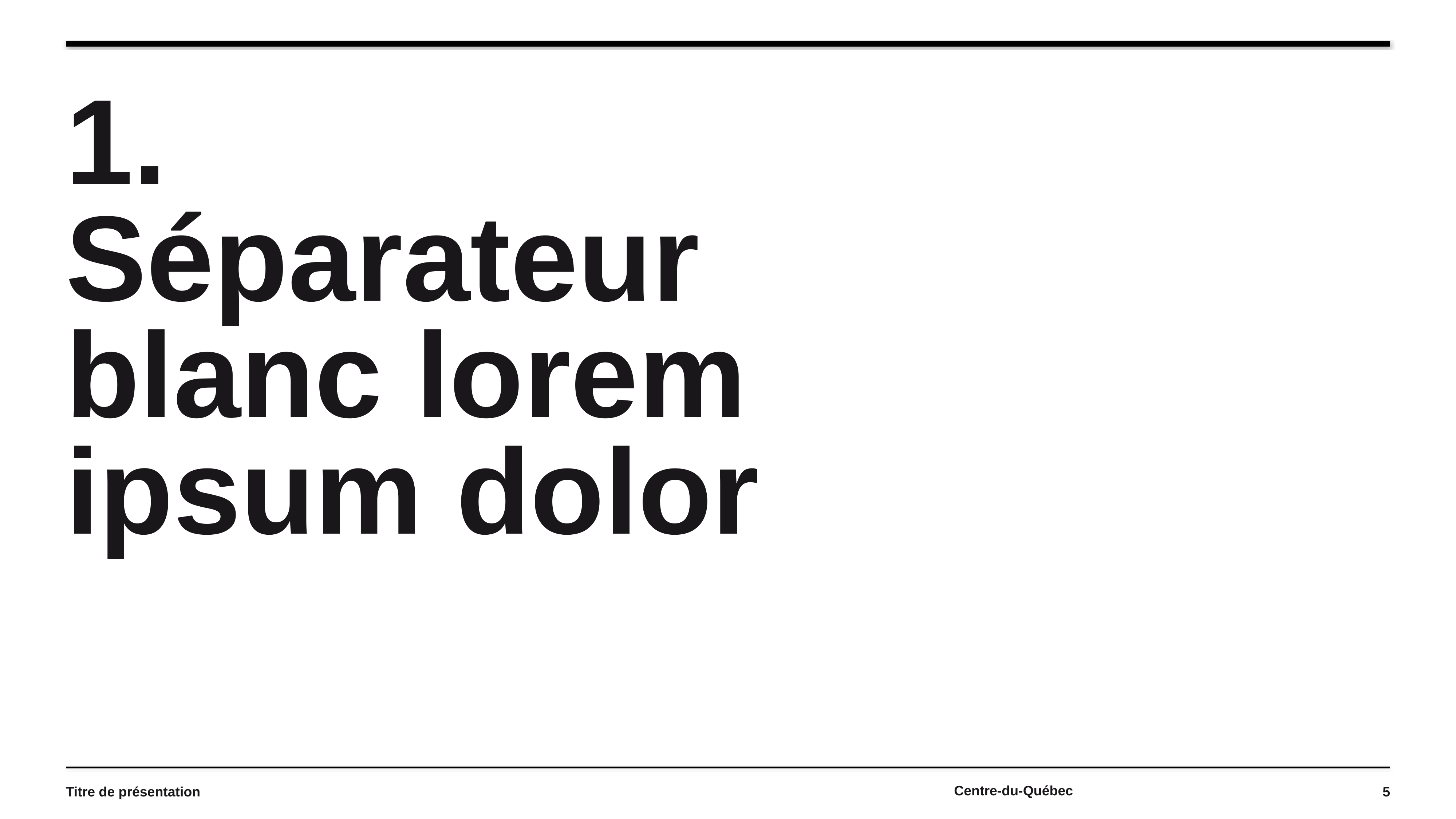

# 1. Séparateur blanc lorem ipsum dolor
Titre de présentation
5